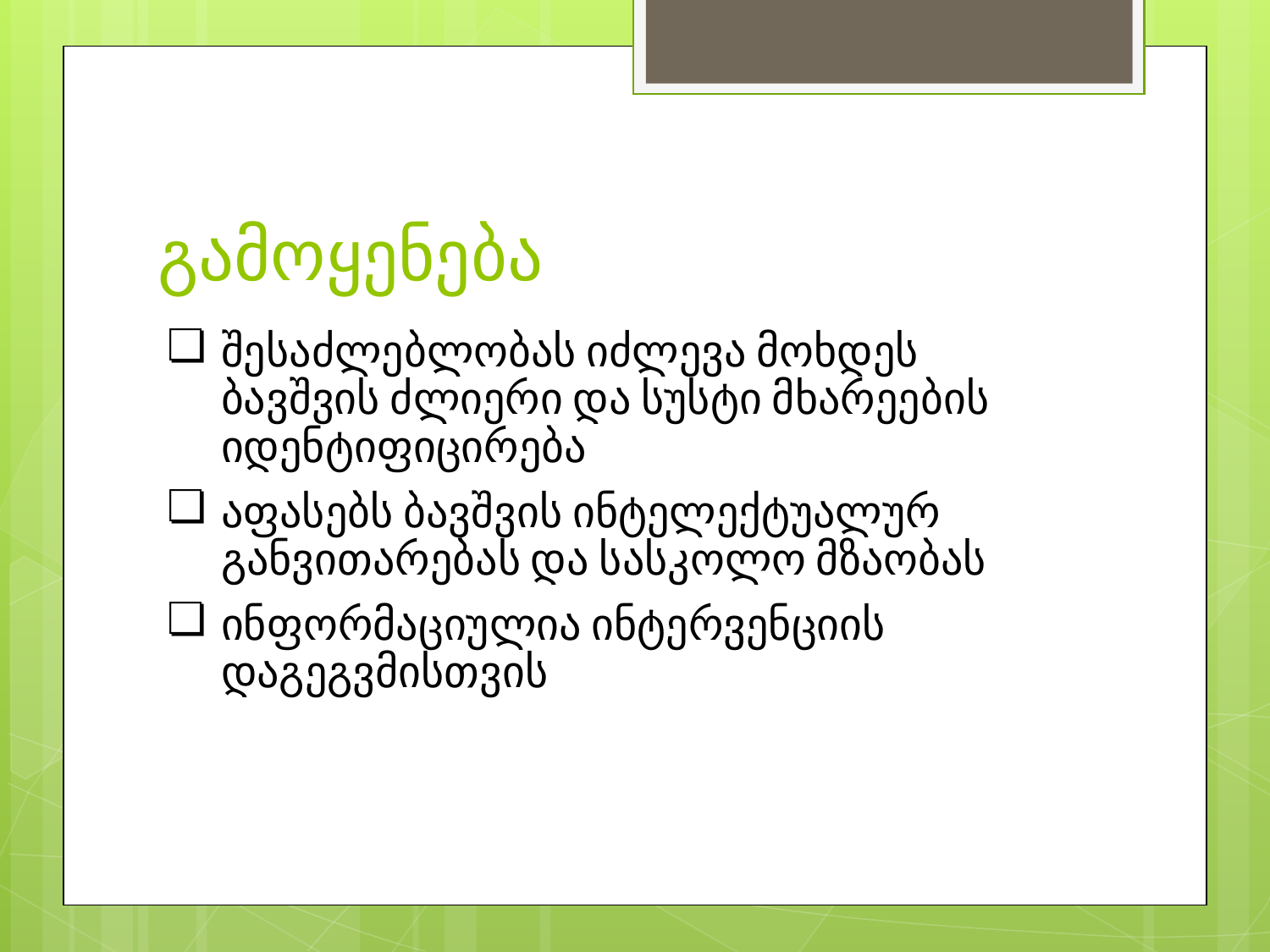

# გამოყენება
შესაძლებლობას იძლევა მოხდეს ბავშვის ძლიერი და სუსტი მხარეების იდენტიფიცირება
აფასებს ბავშვის ინტელექტუალურ განვითარებას და სასკოლო მზაობას
ინფორმაციულია ინტერვენციის დაგეგვმისთვის